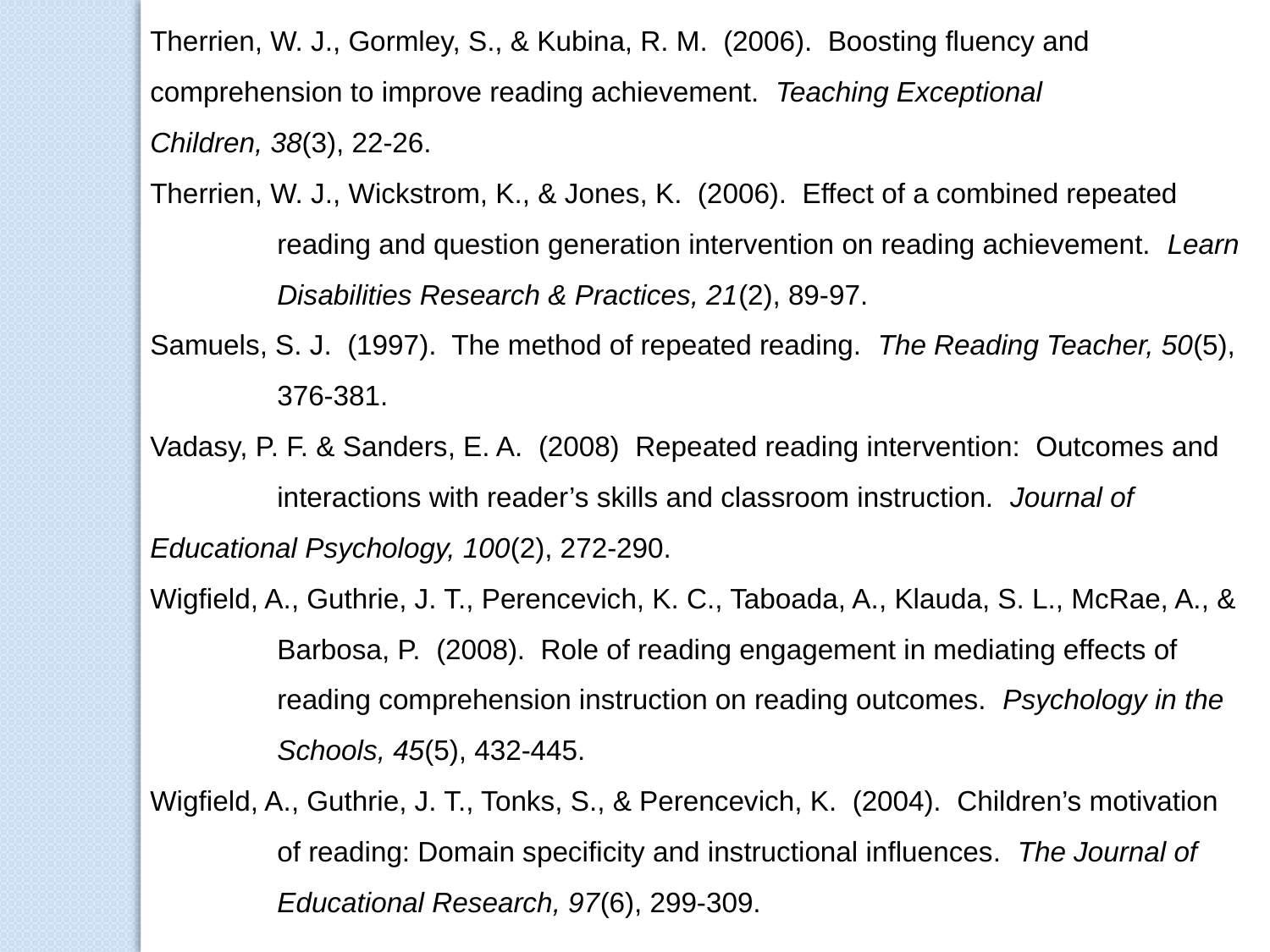

Therrien, W. J., Gormley, S., & Kubina, R. M.  (2006).  Boosting fluency and 	comprehension to improve reading achievement.  Teaching Exceptional 	Children, 38(3), 22-26.
Therrien, W. J., Wickstrom, K., & Jones, K.  (2006).  Effect of a combined repeated 	reading and question generation intervention on reading achievement.  Learn 	Disabilities Research & Practices, 21(2), 89-97.
Samuels, S. J.  (1997).  The method of repeated reading.  The Reading Teacher, 50(5), 	376-381.
Vadasy, P. F. & Sanders, E. A.  (2008)  Repeated reading intervention:  Outcomes and 	interactions with reader’s skills and classroom instruction.  Journal of 	Educational Psychology, 100(2), 272-290.
Wigfield, A., Guthrie, J. T., Perencevich, K. C., Taboada, A., Klauda, S. L., McRae, A., & 	Barbosa, P.  (2008).  Role of reading engagement in mediating effects of 	reading comprehension instruction on reading outcomes.  Psychology in the 	Schools, 45(5), 432-445.
Wigfield, A., Guthrie, J. T., Tonks, S., & Perencevich, K.  (2004).  Children’s motivation 	of reading: Domain specificity and instructional influences.  The Journal of 	Educational Research, 97(6), 299-309.